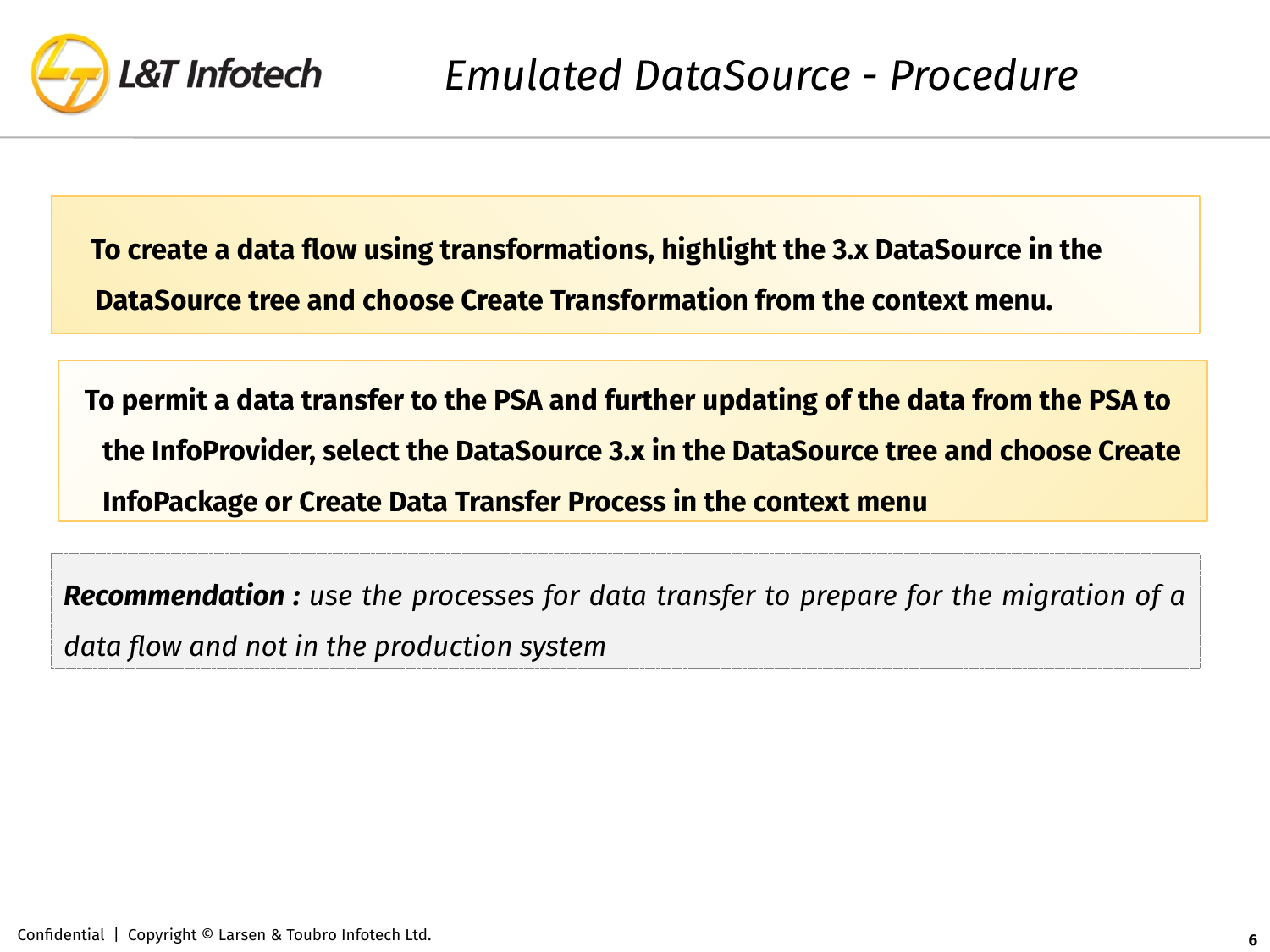

# Emulated DataSource - Procedure
    To create a data flow using transformations, highlight the 3.x DataSource in the DataSource tree and choose Create Transformation from the context menu.
  To permit a data transfer to the PSA and further updating of the data from the PSA to the InfoProvider, select the DataSource 3.x in the DataSource tree and choose Create InfoPackage or Create Data Transfer Process in the context menu
Recommendation : use the processes for data transfer to prepare for the migration of a data flow and not in the production system
Confidential  |  Copyright © Larsen & Toubro Infotech Ltd.
6